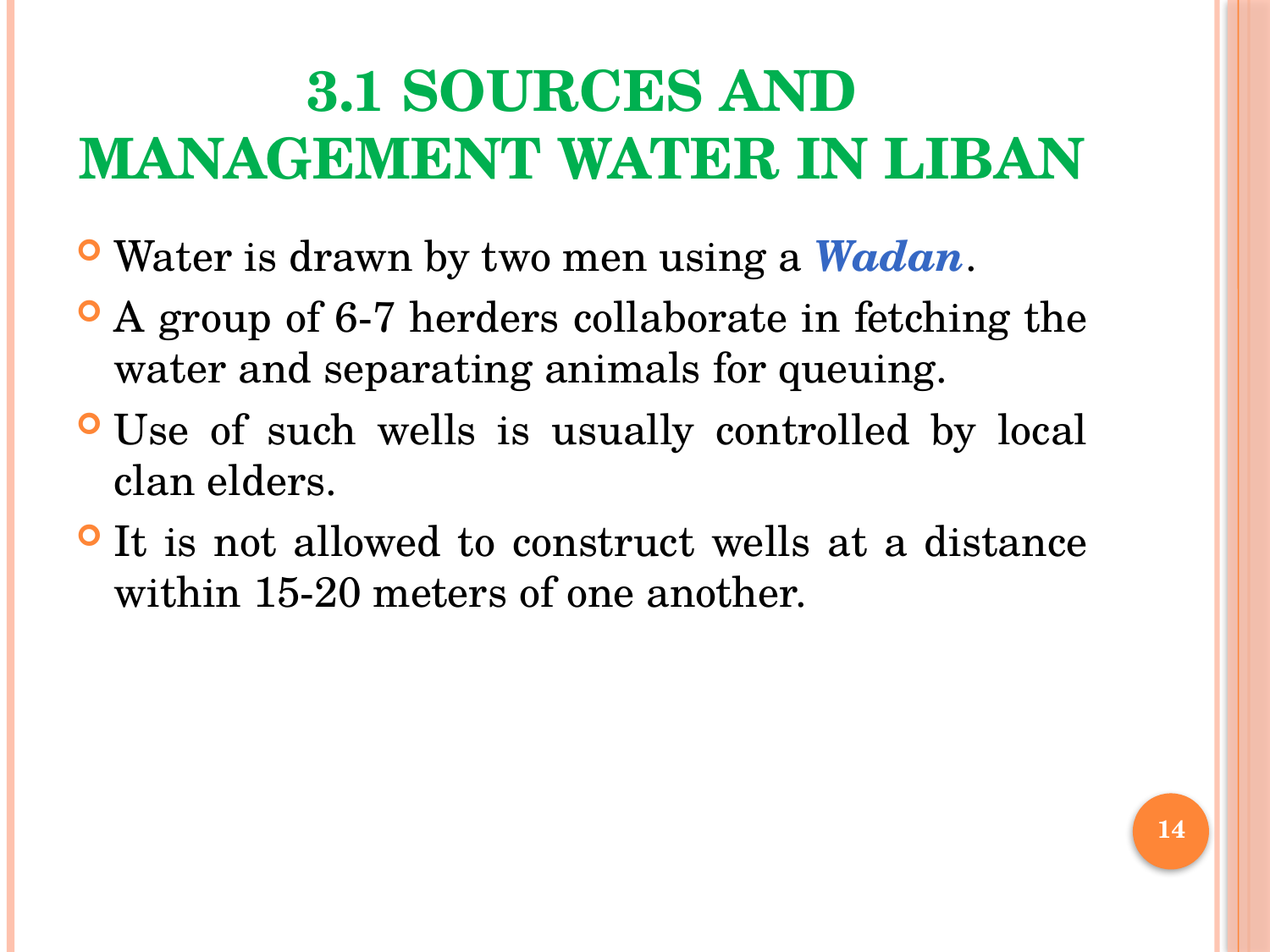

# 3.1 Sources and Management Water In Liban
Water is drawn by two men using a Wadan.
A group of 6-7 herders collaborate in fetching the water and separating animals for queuing.
Use of such wells is usually controlled by local clan elders.
It is not allowed to construct wells at a distance within 15-20 meters of one another.

14